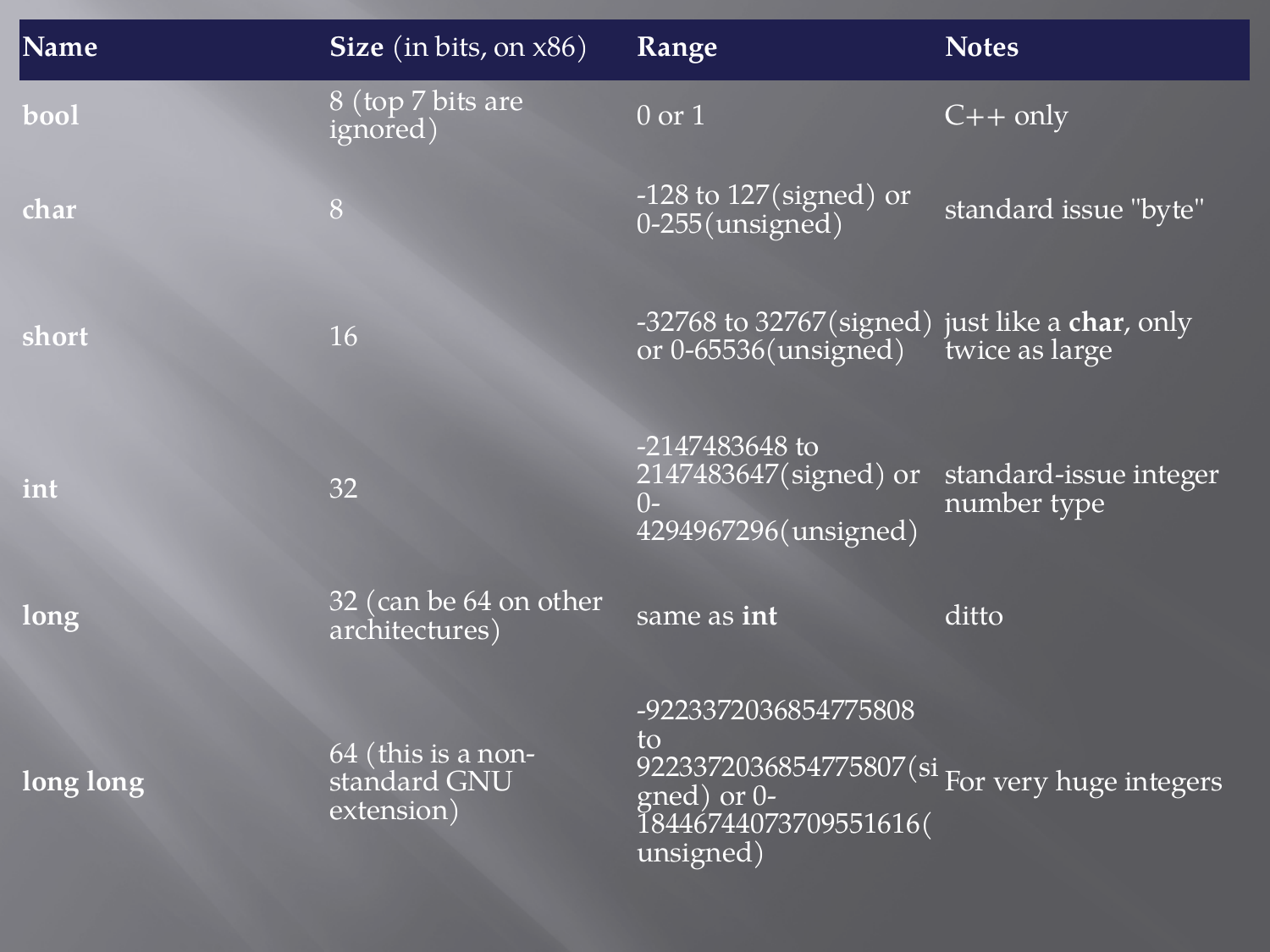

| Name | Size (in bits, on x86) | Range | Notes |
| --- | --- | --- | --- |
| bool | 8 (top 7 bits are ignored) | 0 or 1 | C++ only |
| char | 8 | -128 to 127(signed) or 0-255(unsigned) | standard issue "byte" |
| short | 16 | -32768 to 32767(signed) or 0-65536(unsigned) | just like a char, only twice as large |
| int | 32 | -2147483648 to 2147483647(signed) or 0-4294967296(unsigned) | standard-issue integer number type |
| long | 32 (can be 64 on other architectures) | same as int | ditto |
| long long | 64 (this is a non-standard GNU extension) | -9223372036854775808 to 9223372036854775807(signed) or 0-18446744073709551616(unsigned) | For very huge integers |